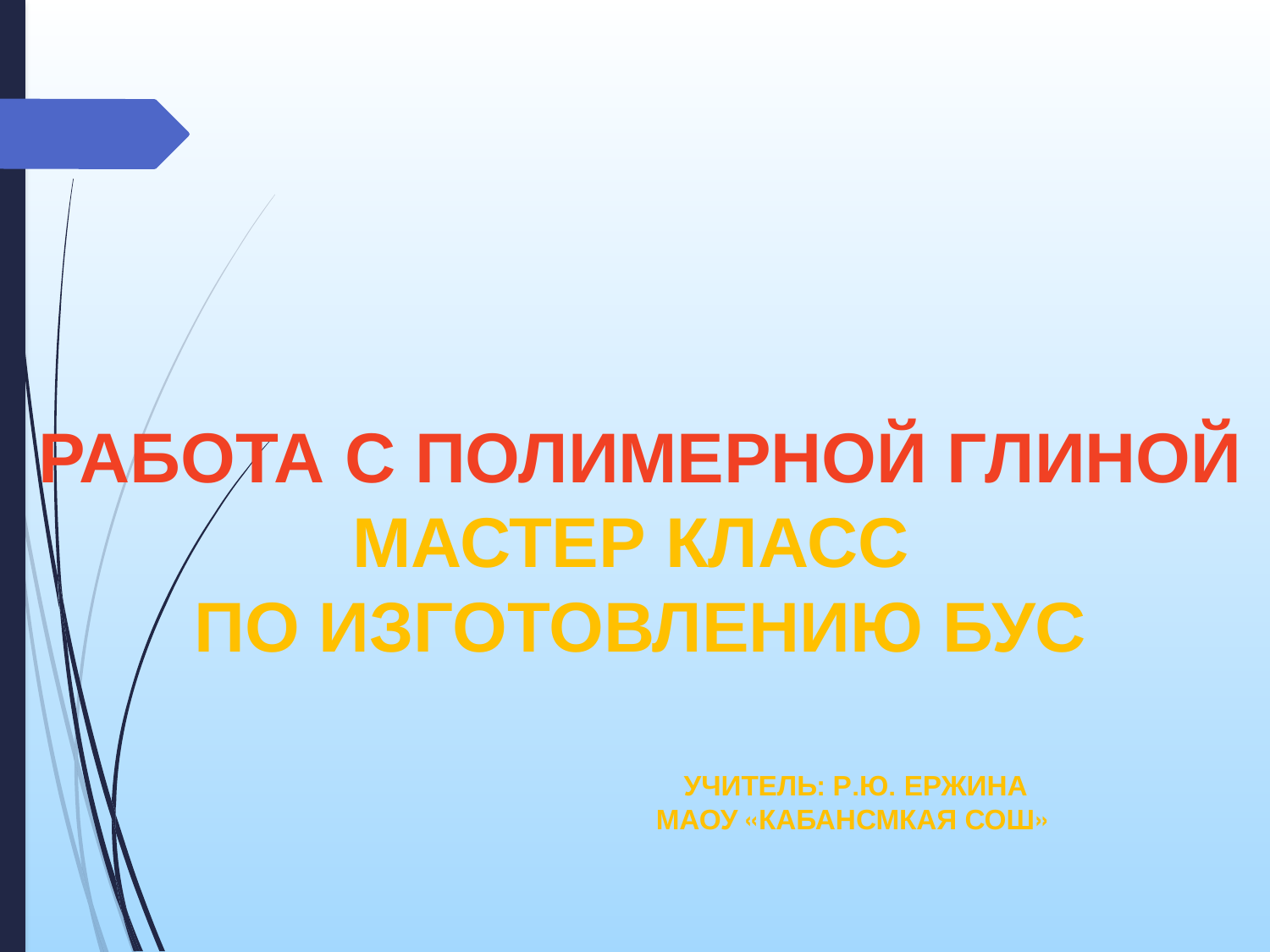

Работа с полимерной глиной
Мастер класс
по изготовлению бус

                                                       Учитель: Р.Ю. Ержина
                                                      МАОУ «Кабансмкая СОШ»